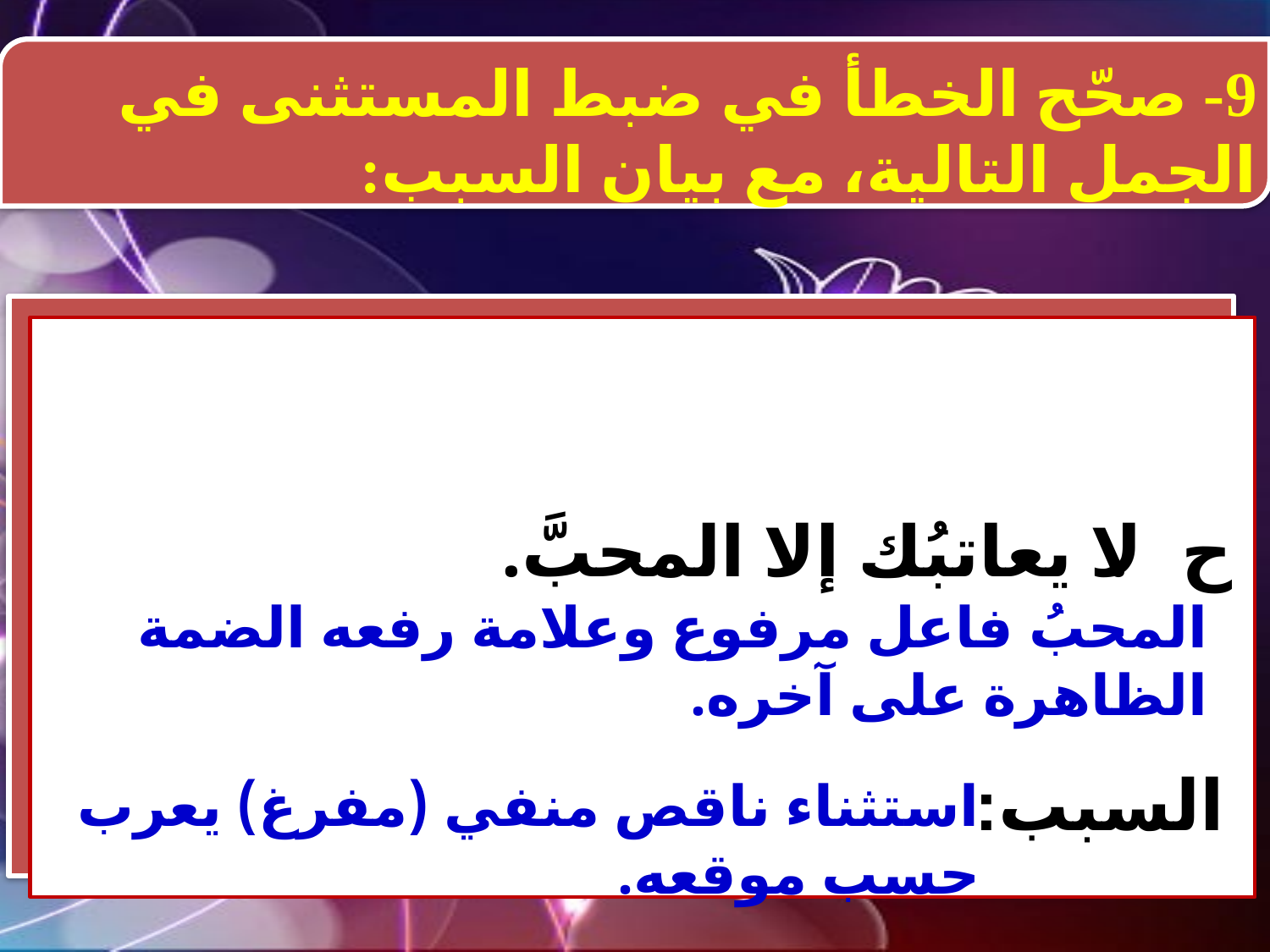

9- صحّح الخطأ في ضبط المستثنى في الجمل التالية، مع بيان السبب:

ح. لا يعاتبُك إلا المحبَّ.

 السبب:
المحبُ فاعل مرفوع وعلامة رفعه الضمة الظاهرة على آخره.
استثناء ناقص منفي (مفرغ) يعرب حسب موقعه.